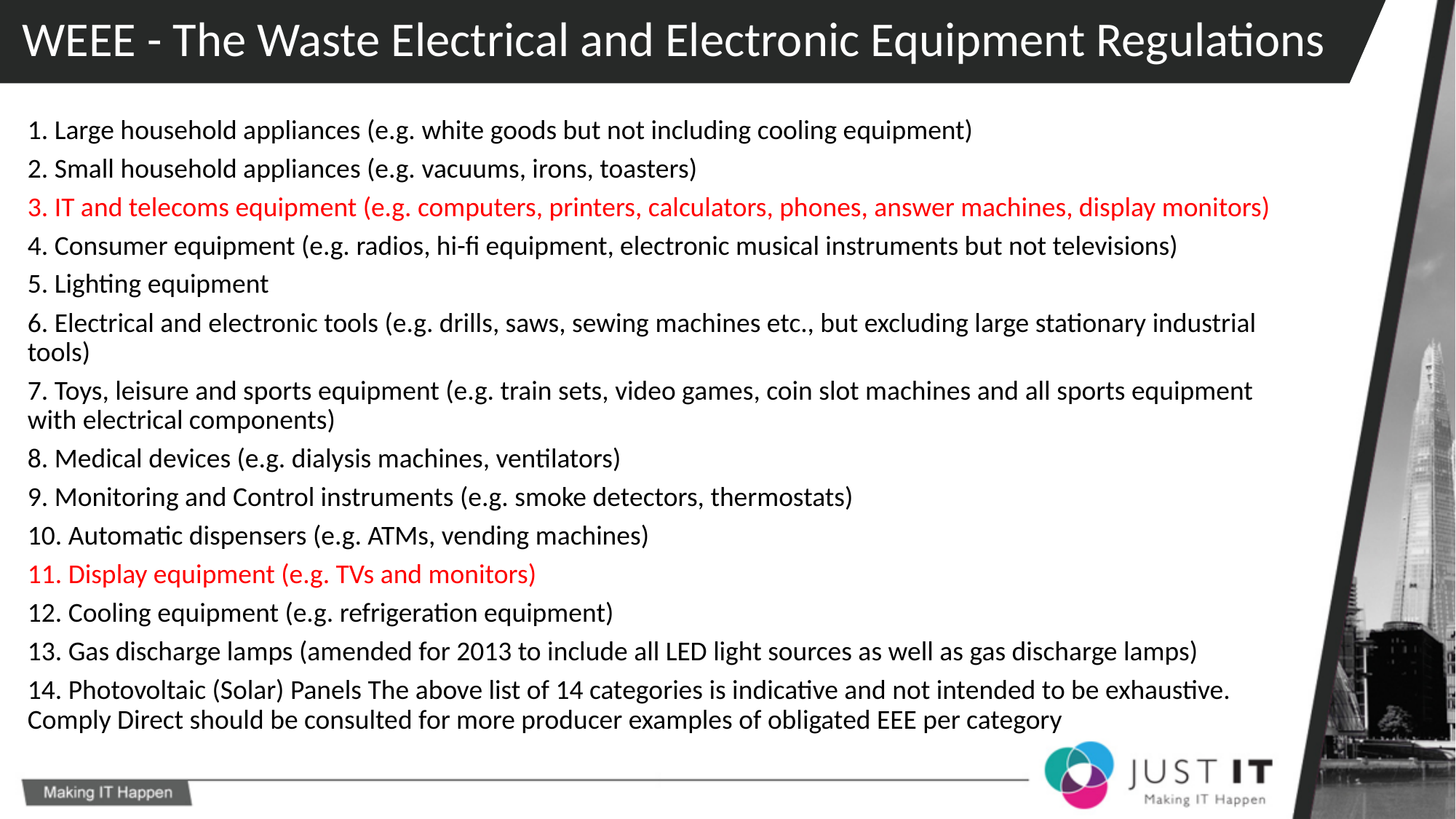

# WEEE - The Waste Electrical and Electronic Equipment Regulations
1. Large household appliances (e.g. white goods but not including cooling equipment)
2. Small household appliances (e.g. vacuums, irons, toasters)
3. IT and telecoms equipment (e.g. computers, printers, calculators, phones, answer machines, display monitors)
4. Consumer equipment (e.g. radios, hi-fi equipment, electronic musical instruments but not televisions)
5. Lighting equipment
6. Electrical and electronic tools (e.g. drills, saws, sewing machines etc., but excluding large stationary industrial tools)
7. Toys, leisure and sports equipment (e.g. train sets, video games, coin slot machines and all sports equipment with electrical components)
8. Medical devices (e.g. dialysis machines, ventilators)
9. Monitoring and Control instruments (e.g. smoke detectors, thermostats)
10. Automatic dispensers (e.g. ATMs, vending machines)
11. Display equipment (e.g. TVs and monitors)
12. Cooling equipment (e.g. refrigeration equipment)
13. Gas discharge lamps (amended for 2013 to include all LED light sources as well as gas discharge lamps)
14. Photovoltaic (Solar) Panels The above list of 14 categories is indicative and not intended to be exhaustive. Comply Direct should be consulted for more producer examples of obligated EEE per category